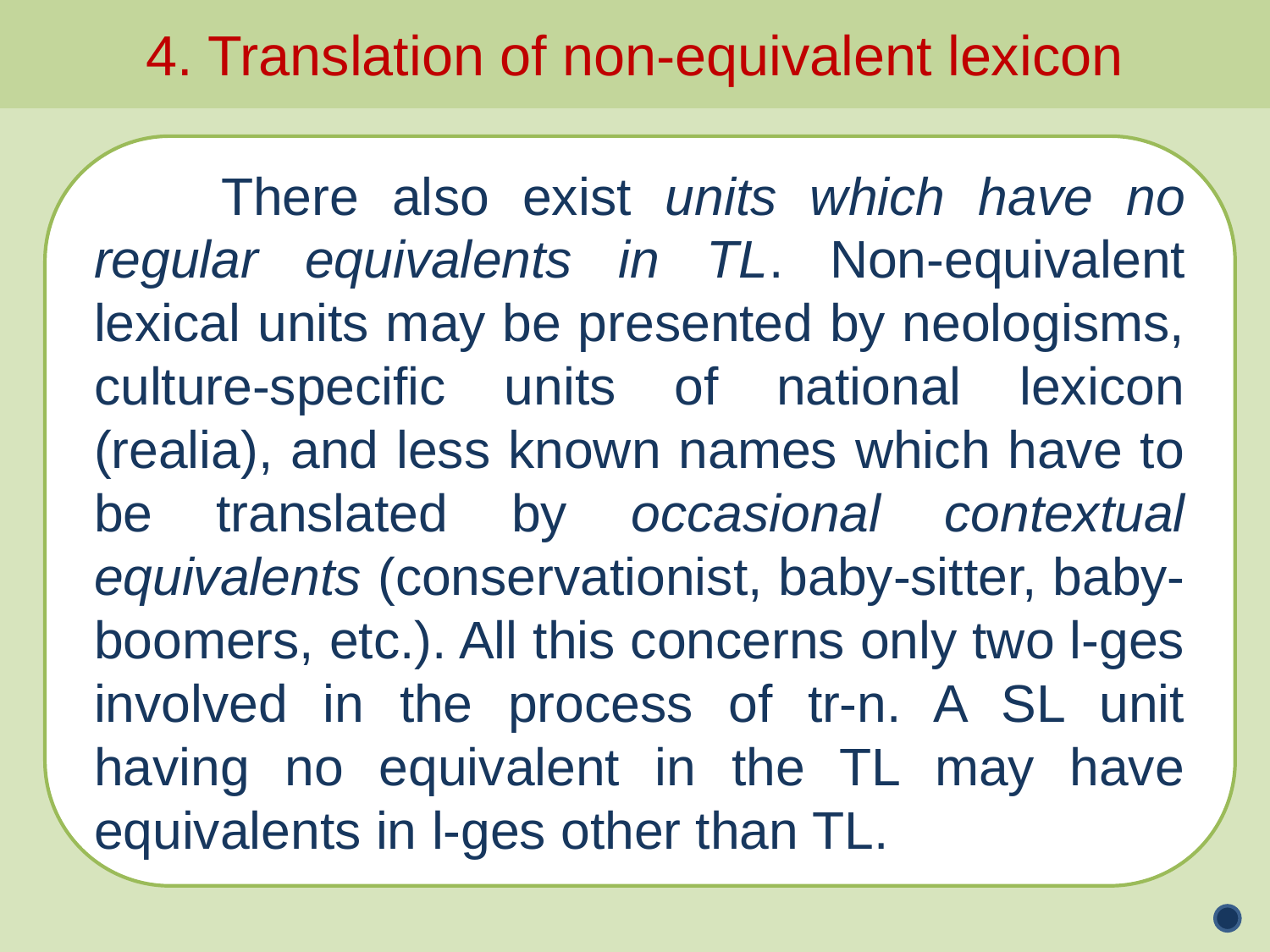

4. Translation of non-equivalent lexicon
	There also exist units which have no regular equivalents in TL. Non-equivalent lexical units may be presented by neologisms, culture-specific units of national lexicon (realia), and less known names which have to be translated by occasional contextual equivalents (conservationist, baby-sitter, baby-boomers, etc.). All this concerns only two l-ges involved in the process of tr-n. A SL unit having no equivalent in the TL may have equivalents in l-ges other than TL.